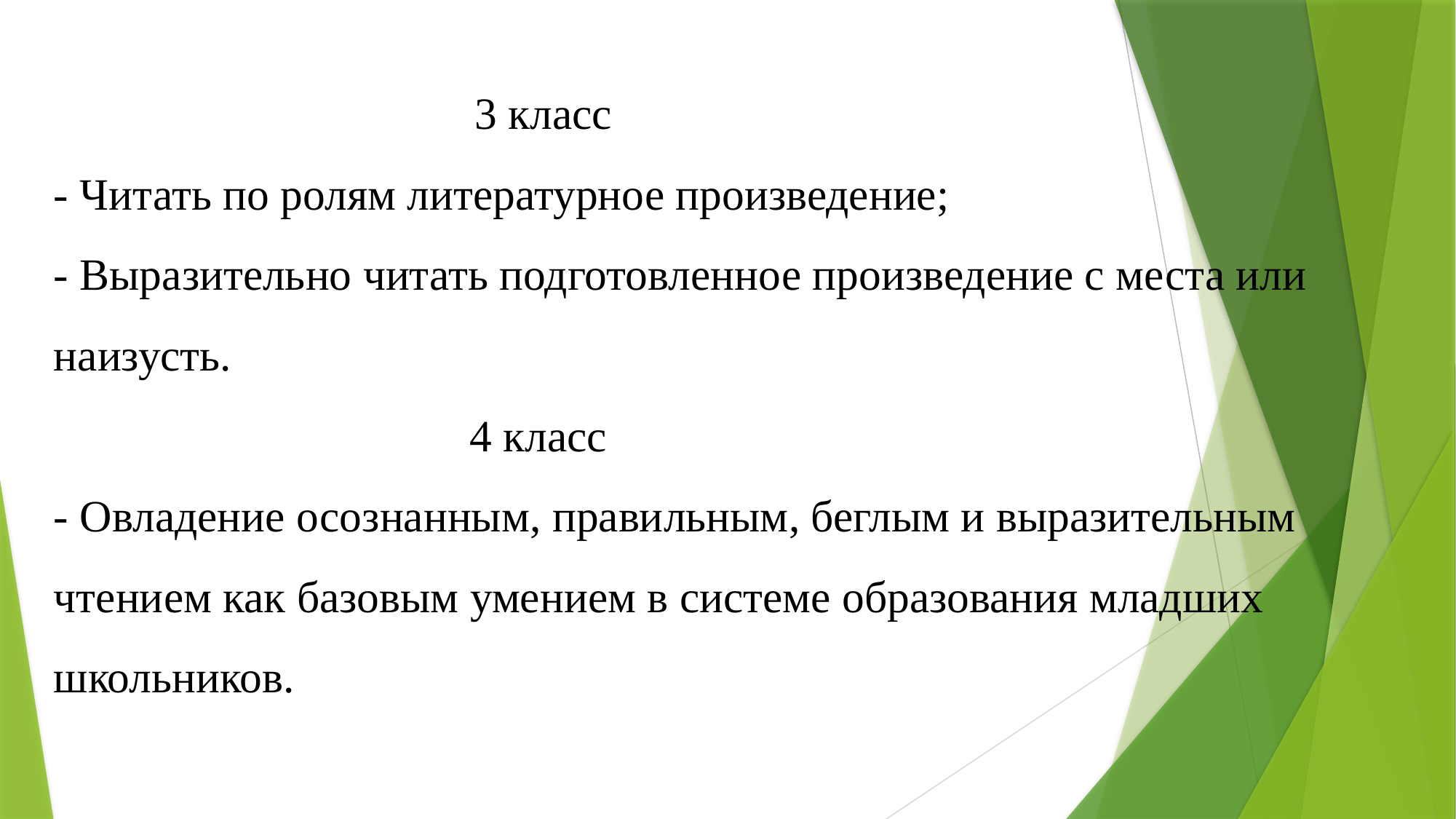

# 3 класс - Читать по ролям литературное произведение; - Выразительно читать подготовленное произведение с места или наизусть. 4 класс - Овладение осознанным, правильным, беглым и выразительным чтением как базовым умением в системе образования младших школьников.